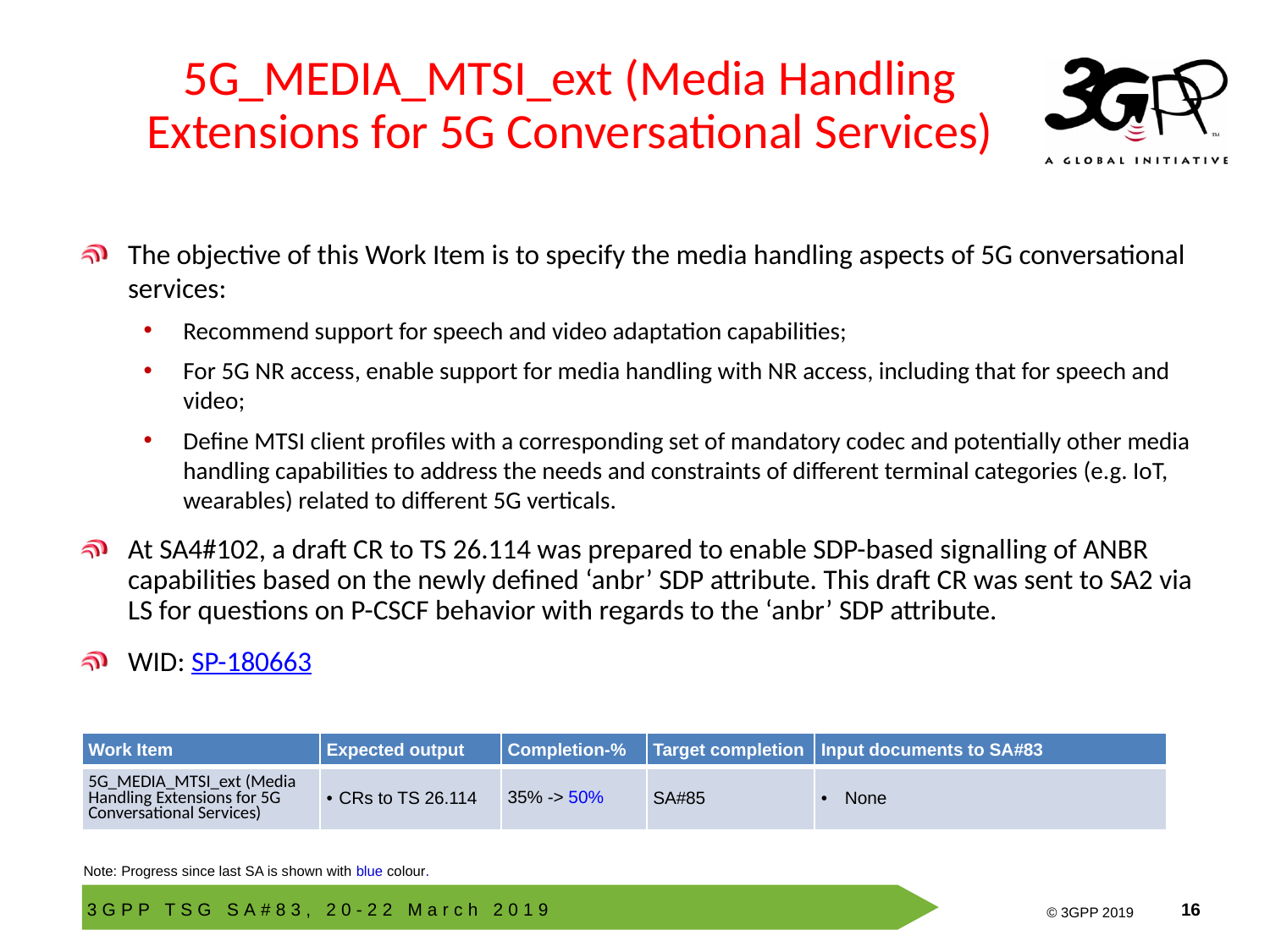

# 5G_MEDIA_MTSI_ext (Media Handling Extensions for 5G Conversational Services)
The objective of this Work Item is to specify the media handling aspects of 5G conversational services:
Recommend support for speech and video adaptation capabilities;
For 5G NR access, enable support for media handling with NR access, including that for speech and video;
Define MTSI client profiles with a corresponding set of mandatory codec and potentially other media handling capabilities to address the needs and constraints of different terminal categories (e.g. IoT, wearables) related to different 5G verticals.
At SA4#102, a draft CR to TS 26.114 was prepared to enable SDP-based signalling of ANBR capabilities based on the newly defined ‘anbr’ SDP attribute. This draft CR was sent to SA2 via LS for questions on P-CSCF behavior with regards to the ‘anbr’ SDP attribute.
WID: SP-180663

| Work Item | Expected output | Completion-% | Target completion | Input documents to SA#83 |
| --- | --- | --- | --- | --- |
| 5G\_MEDIA\_MTSI\_ext (Media Handling Extensions for 5G Conversational Services) | CRs to TS 26.114 | 35% -> 50% | SA#85 | None |
Note: Progress since last SA is shown with blue colour.